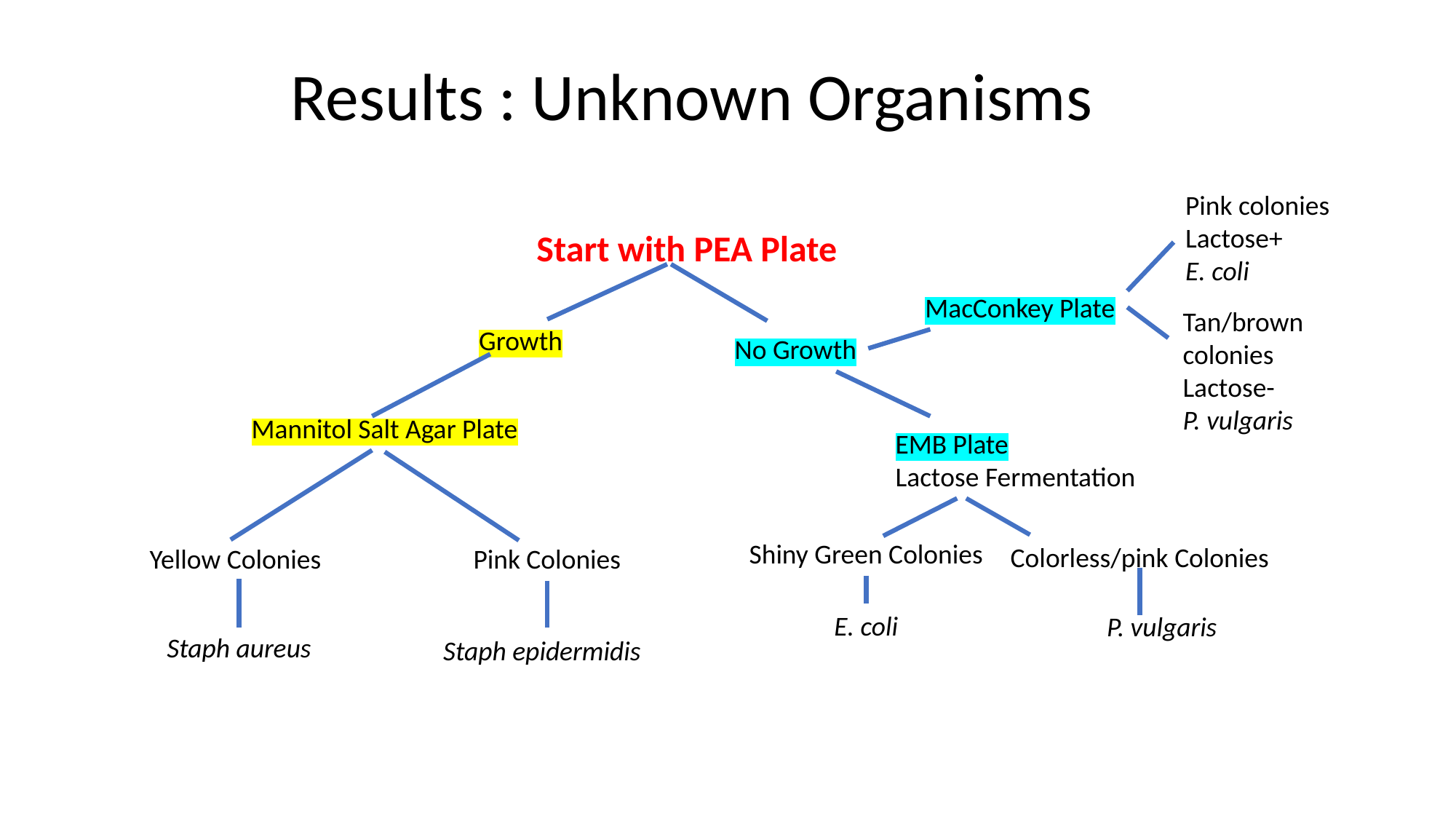

Results : Unknown Organisms
Pink colonies
Lactose+
E. coli
Start with PEA Plate
Growth
Mannitol Salt Agar Plate
Yellow Colonies
Pink Colonies
Staph aureus
Staph epidermidis
MacConkey Plate
Tan/brown colonies
Lactose-
P. vulgaris
EMB Plate
Lactose Fermentation
Shiny Green Colonies
Colorless/pink Colonies
E. coli
P. vulgaris
No Growth